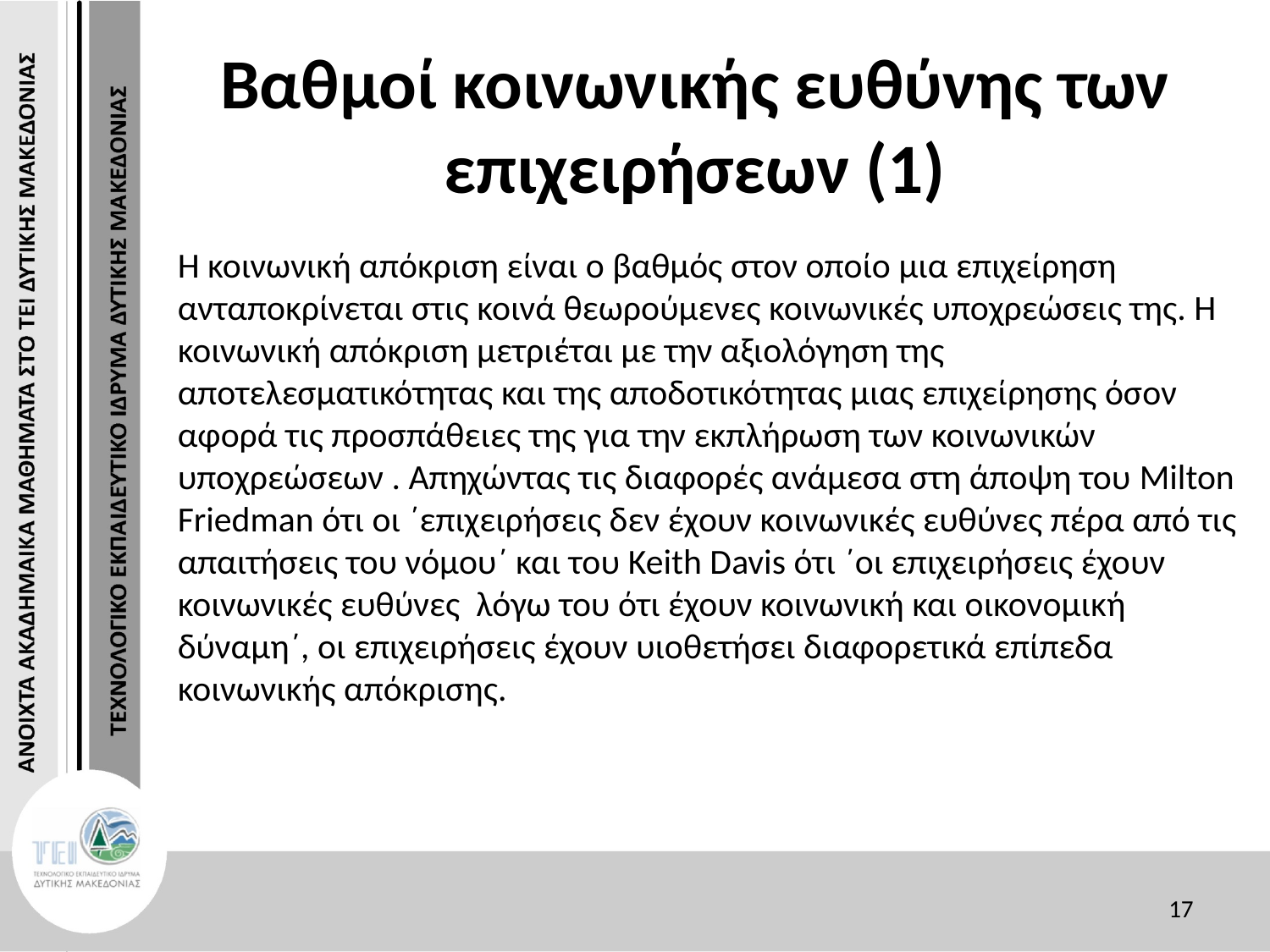

# Βαθμοί κοινωνικής ευθύνης των επιχειρήσεων (1)
Η κοινωνική απόκριση είναι ο βαθμός στον οποίο μια επιχείρηση ανταποκρίνεται στις κοινά θεωρούμενες κοινωνικές υποχρεώσεις της. Η κοινωνική απόκριση μετριέται με την αξιολόγηση της αποτελεσματικότητας και της αποδοτικότητας μιας επιχείρησης όσον αφορά τις προσπάθειες της για την εκπλήρωση των κοινωνικών υποχρεώσεων . Απηχώντας τις διαφορές ανάμεσα στη άποψη του Milton Friedman ότι οι ΄επιχειρήσεις δεν έχουν κοινωνικές ευθύνες πέρα από τις απαιτήσεις του νόμου΄ και του Keith Davis ότι ΄οι επιχειρήσεις έχουν κοινωνικές ευθύνες  λόγω του ότι έχουν κοινωνική και οικονομική δύναμη΄, οι επιχειρήσεις έχουν υιοθετήσει διαφορετικά επίπεδα κοινωνικής απόκρισης.
17